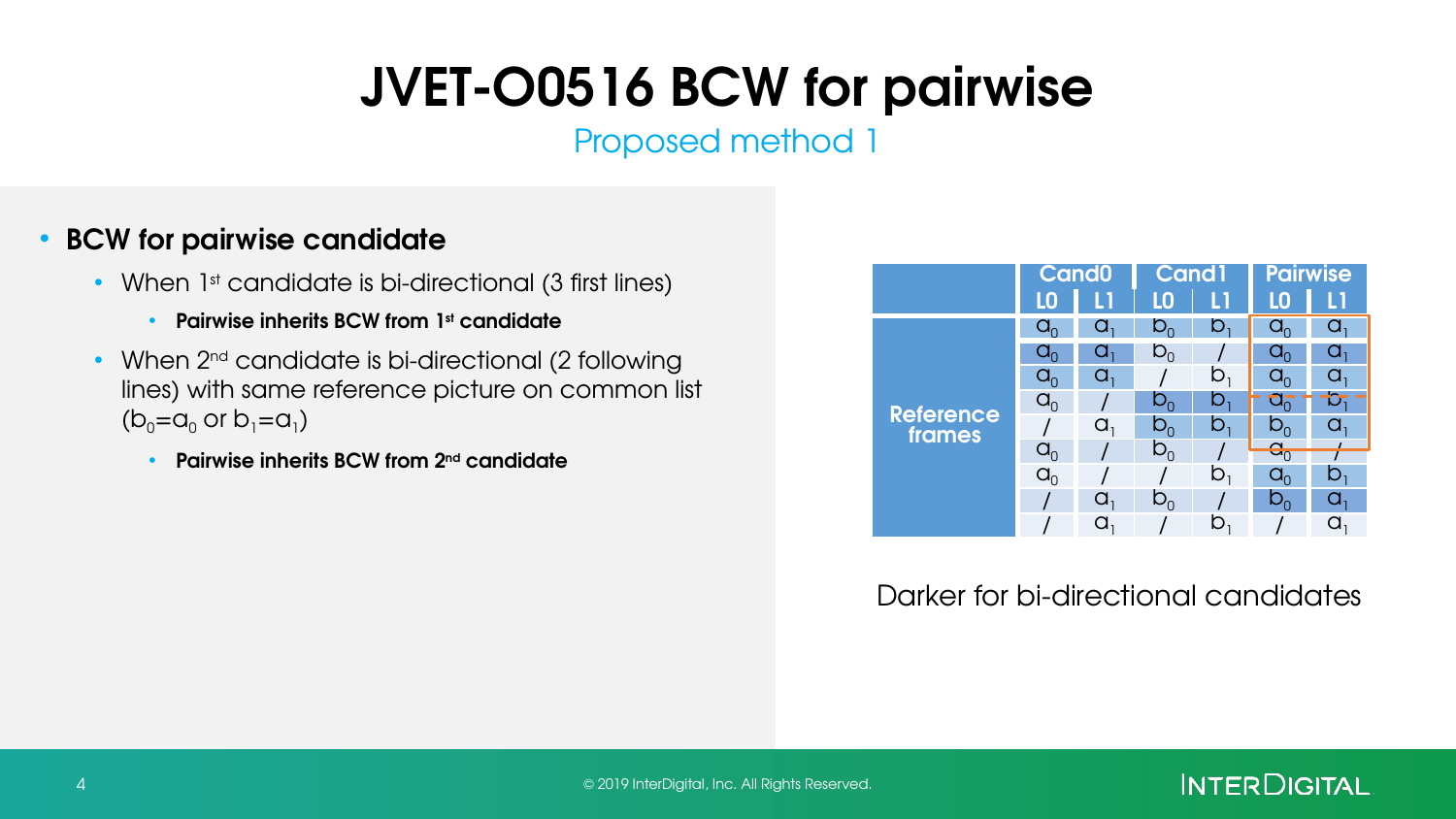

JVET-O0516 BCW for pairwise
Proposed method 1
BCW for pairwise candidate
When 1st candidate is bi-directional (3 first lines)
Pairwise inherits BCW from 1st candidate
When 2nd candidate is bi-directional (2 following lines) with same reference picture on common list (b0=a0 or b1=a1)
Pairwise inherits BCW from 2nd candidate

|  | Cand0 |  | Cand1 |  | Pairwise |  |
| --- | --- | --- | --- | --- | --- | --- |
|  | L0 | L1 | L0 | L1 | L0 | L1 |
| Reference frames | a0 | a1 | b0 | b1 | a0 | a1 |
|  | a0 | a1 | b0 | / | a0 | a1 |
|  | a0 | a1 | / | b1 | a0 | a1 |
|  | a0 | / | b0 | b1 | a0 | b1 |
|  | / | a1 | b0 | b1 | b0 | a1 |
|  | a0 | / | b0 | / | a0 | / |
|  | a0 | / | / | b1 | a0 | b1 |
|  | / | a1 | b0 | / | b0 | a1 |
|  | / | a1 | / | b1 | / | a1 |

Darker for bi-directional candidates
4
© 2019 InterDigital, Inc. All Rights Reserved.